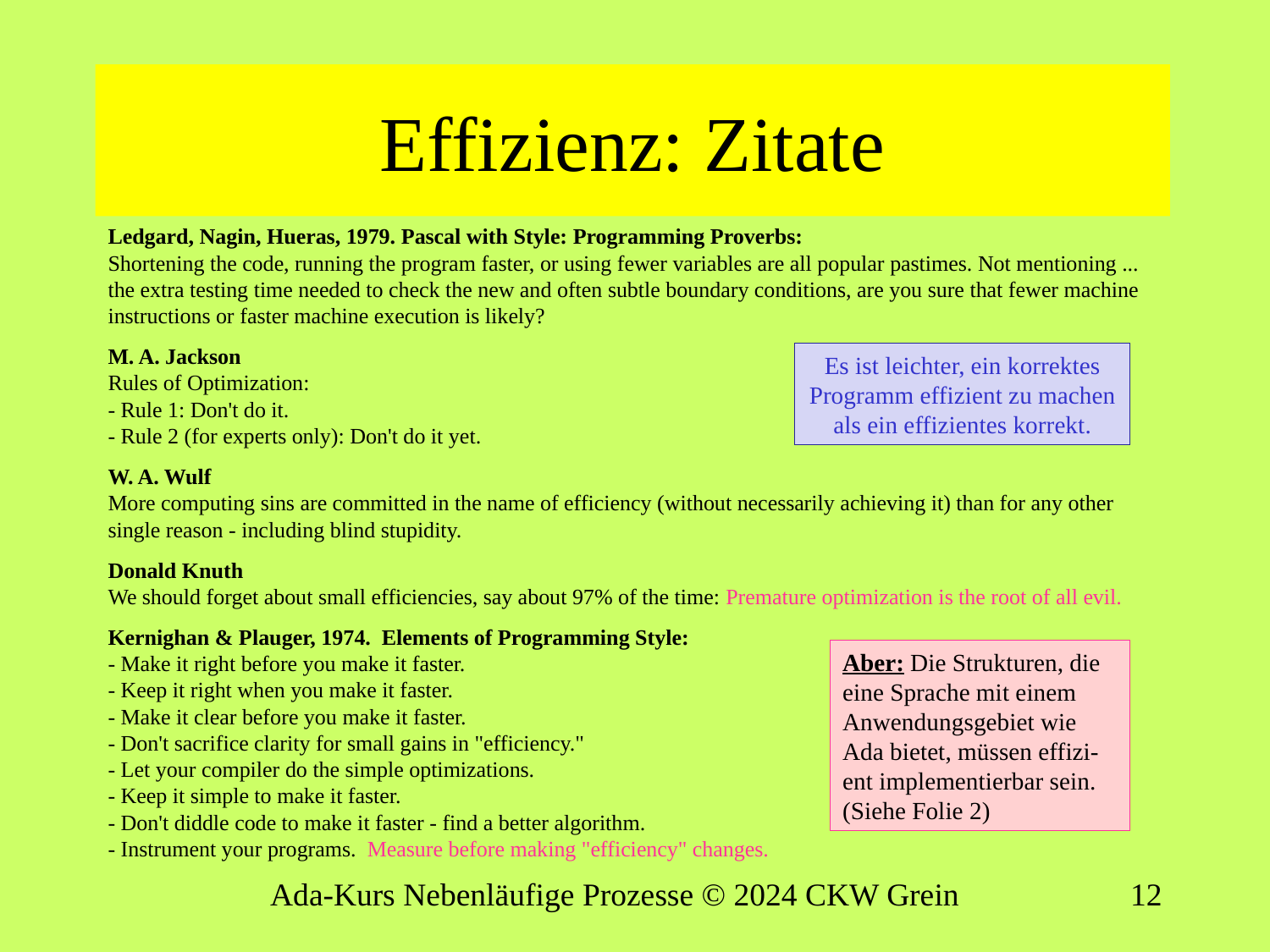

# Effizienz: Zitate
Ledgard, Nagin, Hueras, 1979. Pascal with Style: Programming Proverbs:
Shortening the code, running the program faster, or using fewer variables are all popular pastimes. Not mentioning ... the extra testing time needed to check the new and often subtle boundary conditions, are you sure that fewer machine instructions or faster machine execution is likely?

M. A. Jackson
Rules of Optimization:
- Rule 1: Don't do it.
- Rule 2 (for experts only): Don't do it yet.

W. A. Wulf
More computing sins are committed in the name of efficiency (without necessarily achieving it) than for any other single reason - including blind stupidity.

Donald Knuth
We should forget about small efficiencies, say about 97% of the time: Premature optimization is the root of all evil.

Kernighan & Plauger, 1974.  Elements of Programming Style:
- Make it right before you make it faster.
- Keep it right when you make it faster.
- Make it clear before you make it faster.
- Don't sacrifice clarity for small gains in "efficiency."
- Let your compiler do the simple optimizations.
- Keep it simple to make it faster.
- Don't diddle code to make it faster - find a better algorithm.
- Instrument your programs.  Measure before making "efficiency" changes.
Es ist leichter, ein korrektes Programm effizient zu machen als ein effizientes korrekt.
Aber: Die Strukturen, die eine Sprache mit einem Anwendungsgebiet wie Ada bietet, müssen effizi-ent implementierbar sein.
(Siehe Folie 2)
Ada-Kurs Nebenläufige Prozesse © 2024 CKW Grein
12